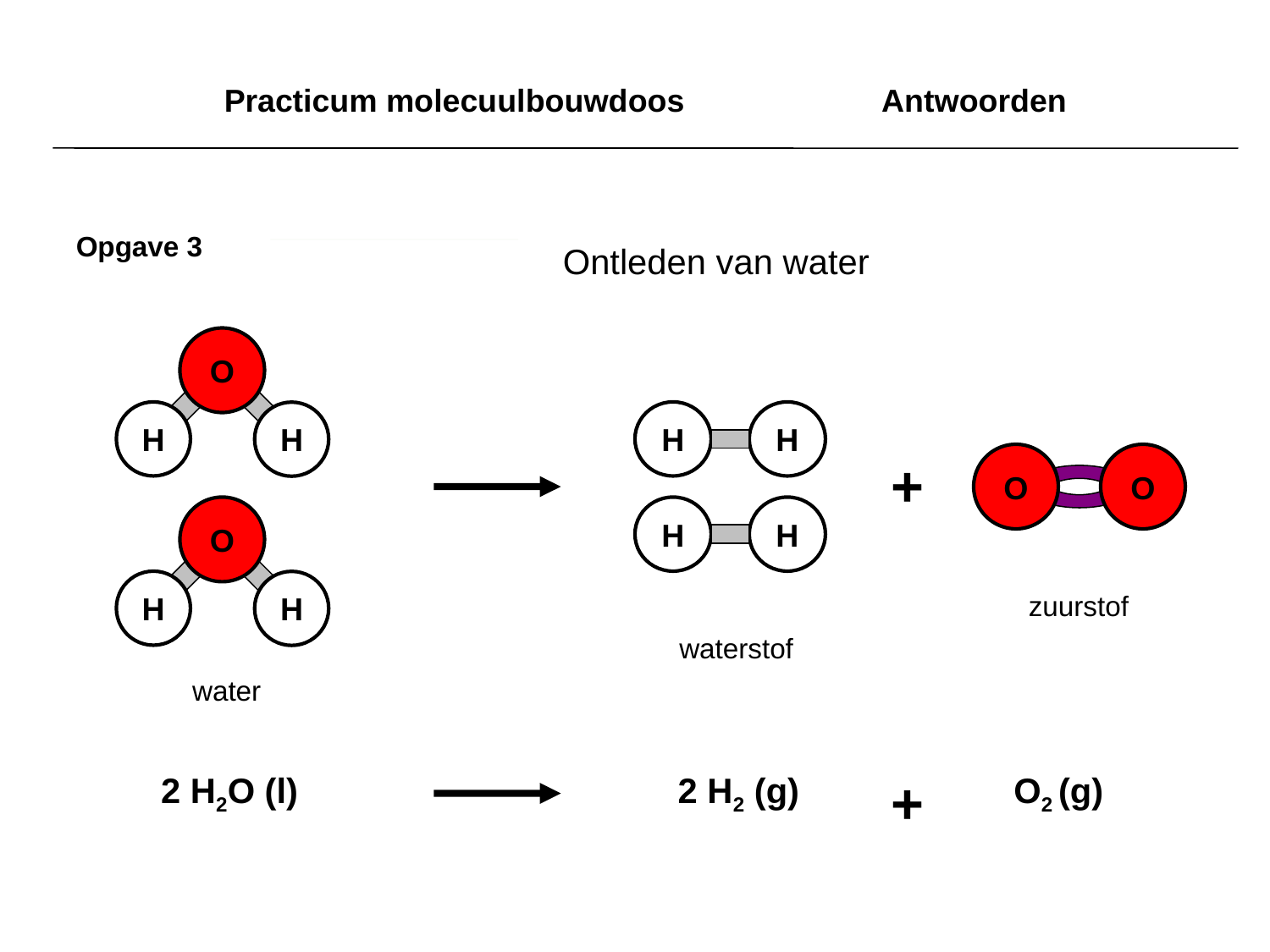

Practicum molecuulbouwdoos	                 Antwoorden

Opgave 3
Ontleden van water

O
H

H
H
H

+
O

O

O
H

H
H
H

zuurstof
waterstof
water
   2 H2O (l)                                       2 H2 (g)                      O2 (g)
+